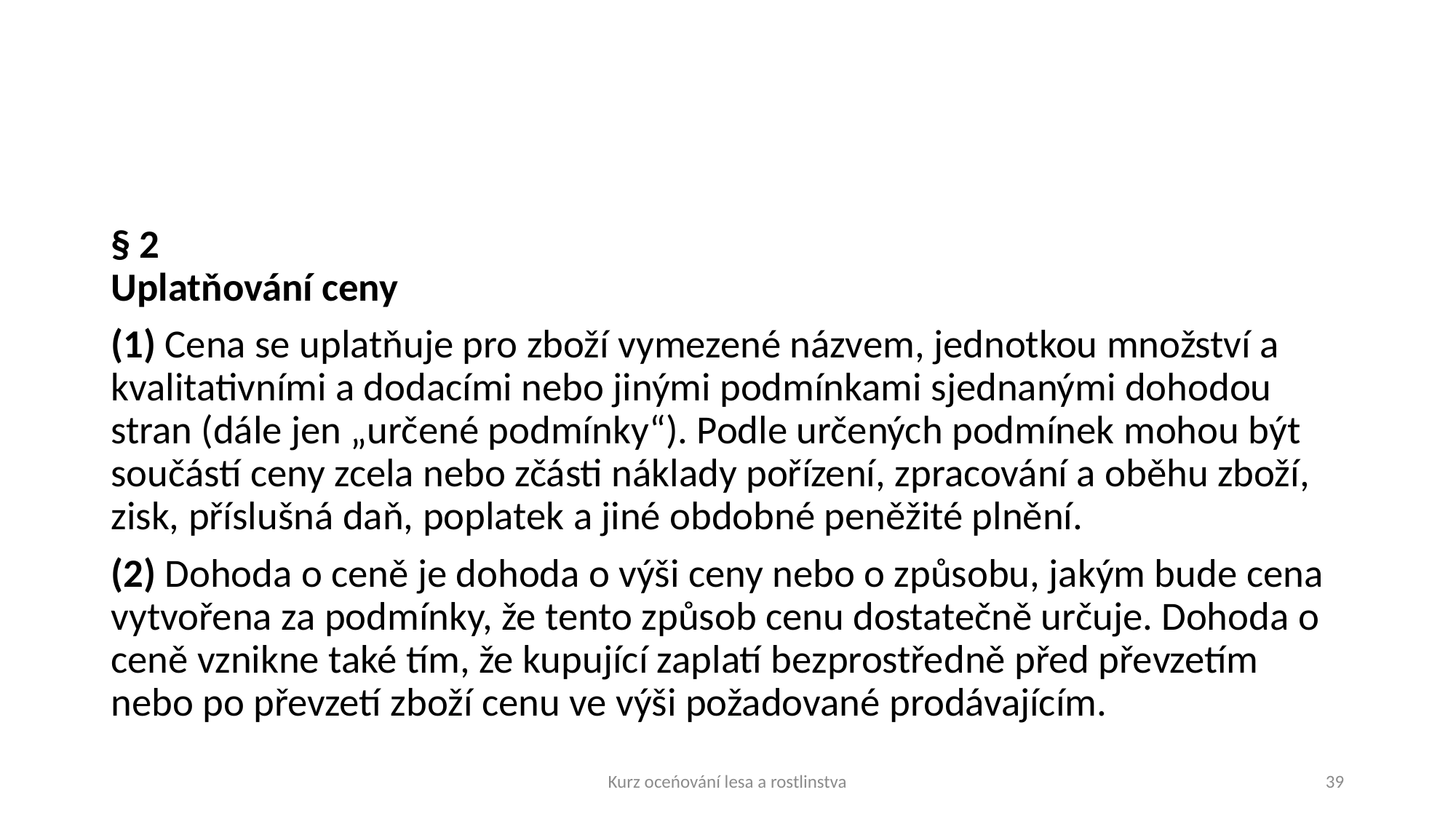

#
§ 2
Uplatňování ceny
(1) Cena se uplatňuje pro zboží vymezené názvem, jednotkou množství a kvalitativními a dodacími nebo jinými podmínkami sjednanými dohodou stran (dále jen „určené podmínky“). Podle určených podmínek mohou být součástí ceny zcela nebo zčásti náklady pořízení, zpracování a oběhu zboží, zisk, příslušná daň, poplatek a jiné obdobné peněžité plnění.
(2) Dohoda o ceně je dohoda o výši ceny nebo o způsobu, jakým bude cena vytvořena za podmínky, že tento způsob cenu dostatečně určuje. Dohoda o ceně vznikne také tím, že kupující zaplatí bezprostředně před převzetím nebo po převzetí zboží cenu ve výši požadované prodávajícím.

Kurz oceńování lesa a rostlinstva
39